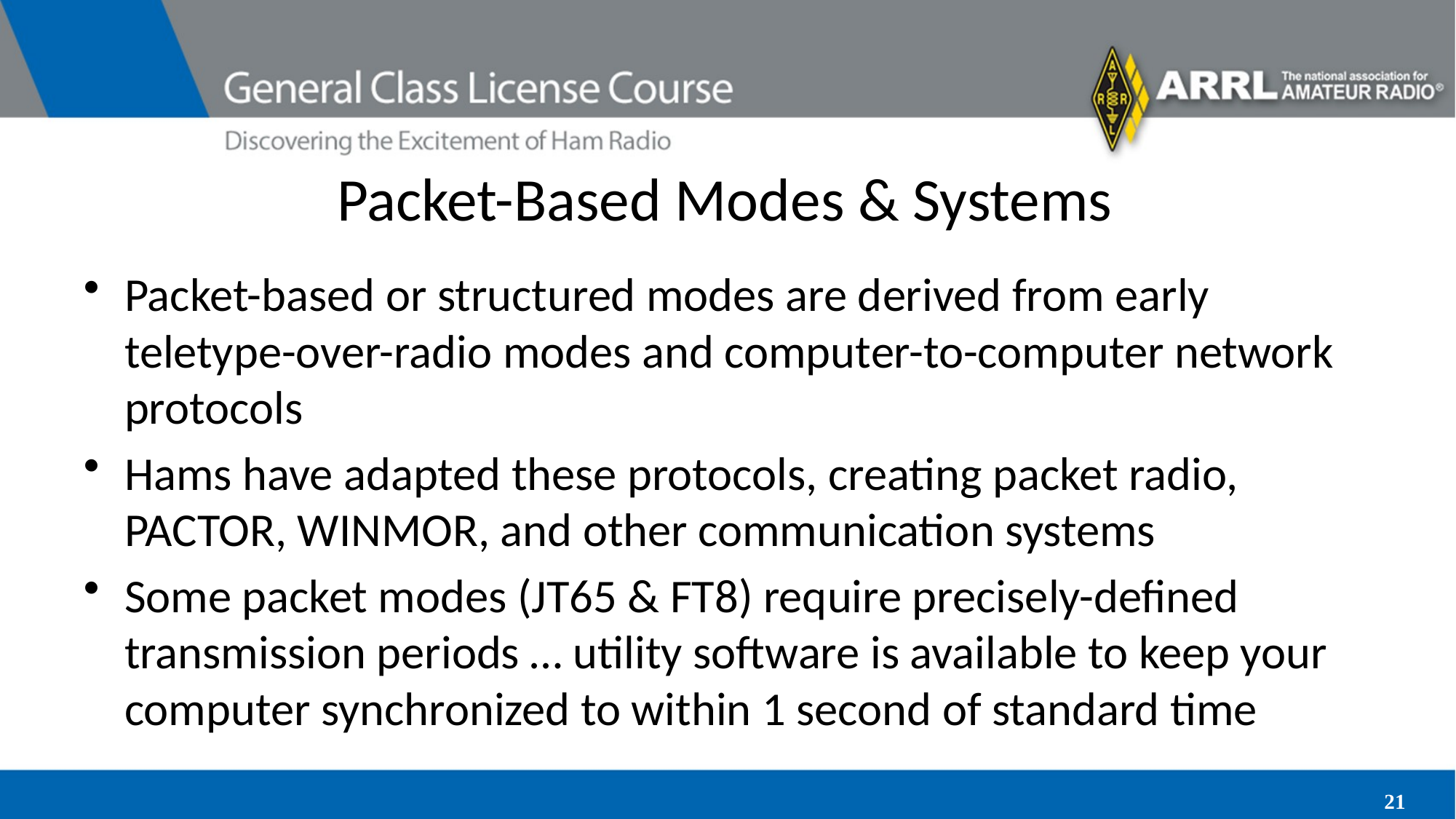

# Packet-Based Modes & Systems
Packet-based or structured modes are derived from early teletype-over-radio modes and computer-to-computer network protocols
Hams have adapted these protocols, creating packet radio, PACTOR, WINMOR, and other communication systems
Some packet modes (JT65 & FT8) require precisely-defined transmission periods … utility software is available to keep your computer synchronized to within 1 second of standard time